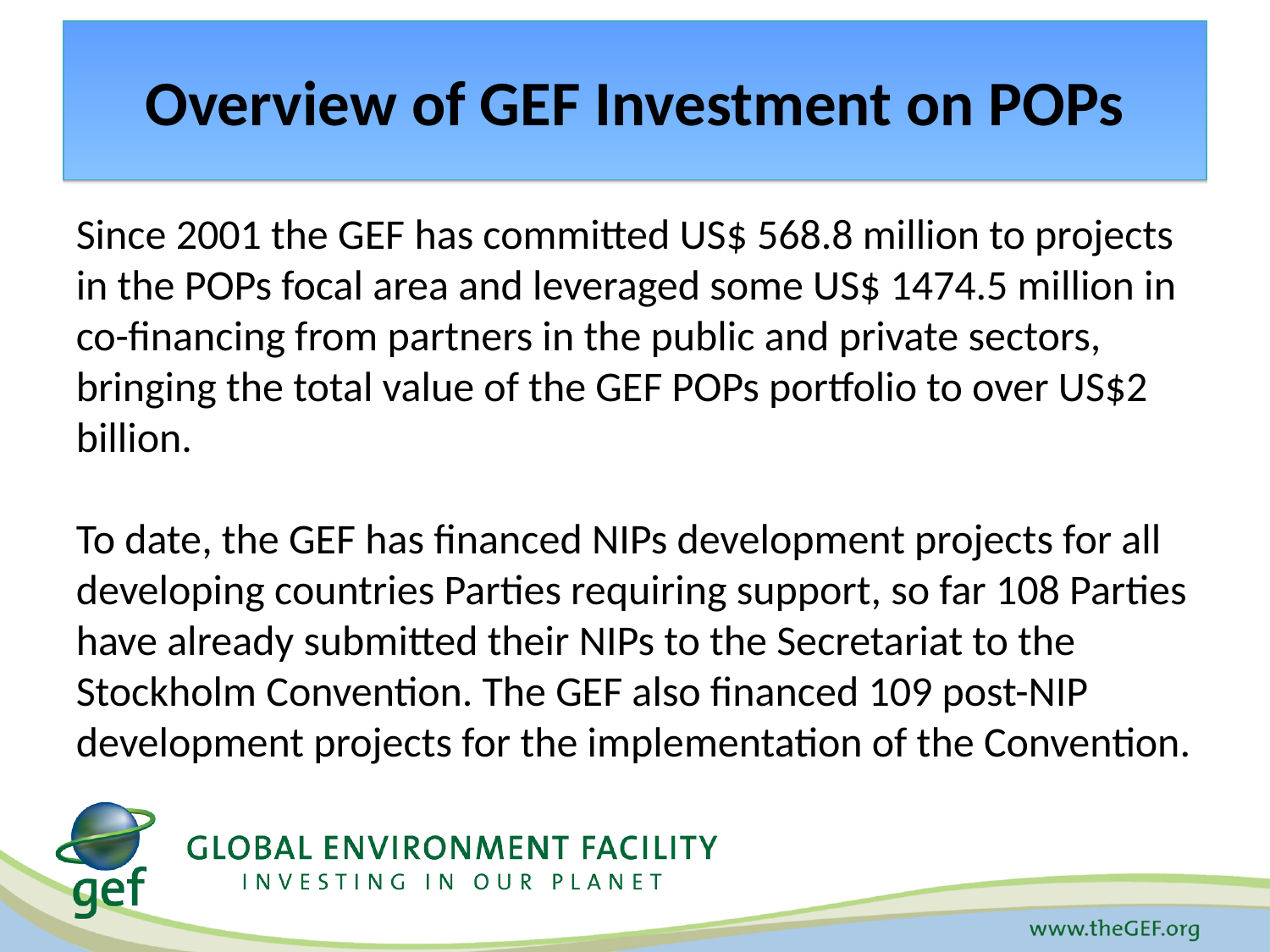

# Overview of GEF Investment on POPs
Since 2001 the GEF has committed US$ 568.8 million to projects in the POPs focal area and leveraged some US$ 1474.5 million in co-financing from partners in the public and private sectors, bringing the total value of the GEF POPs portfolio to over US$2 billion.

To date, the GEF has financed NIPs development projects for all developing countries Parties requiring support, so far 108 Parties have already submitted their NIPs to the Secretariat to the Stockholm Convention. The GEF also financed 109 post-NIP development projects for the implementation of the Convention.